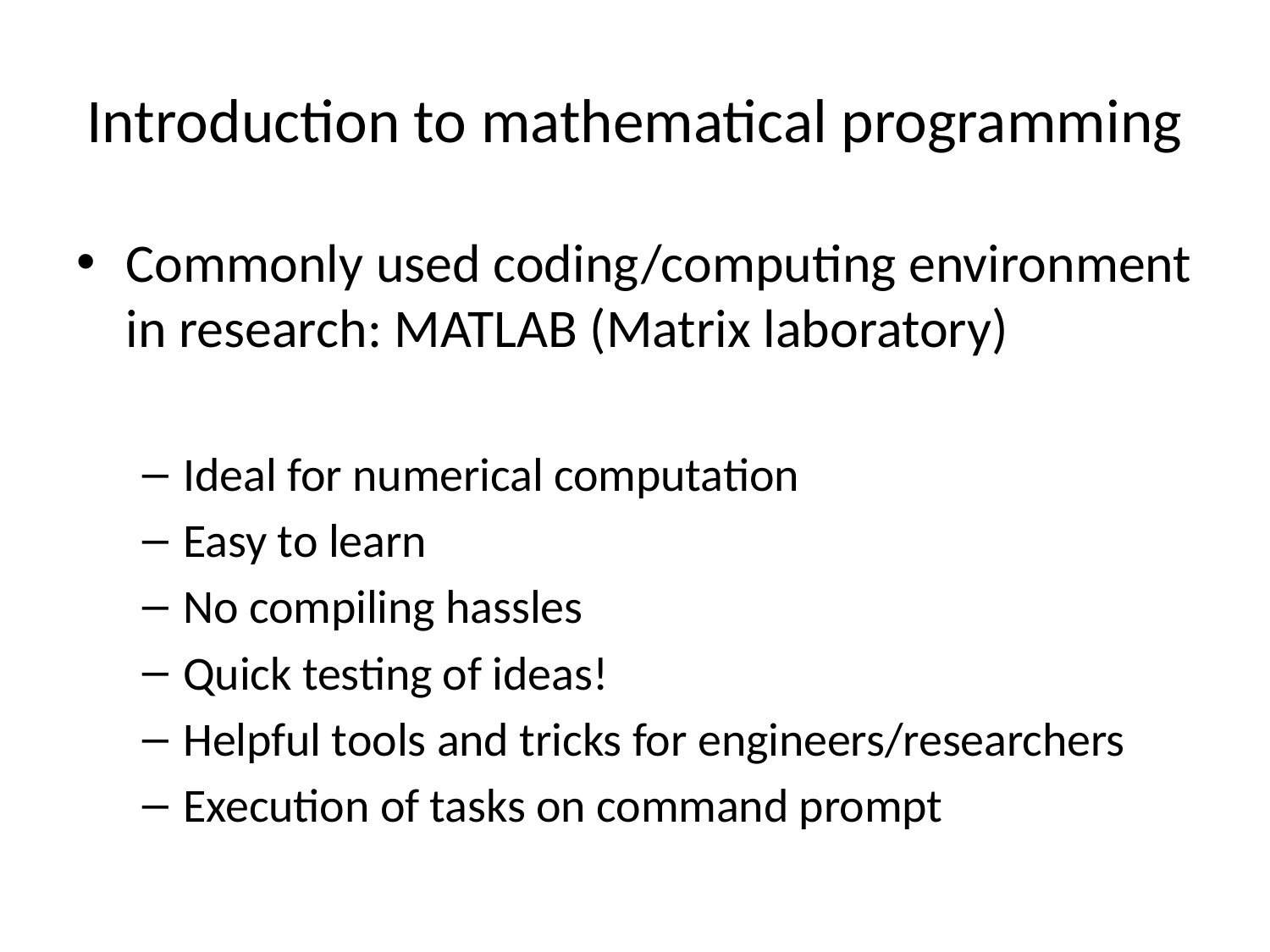

# Introduction to mathematical programming
Commonly used coding/computing environment in research: MATLAB (Matrix laboratory)

Ideal for numerical computation
Easy to learn
No compiling hassles
Quick testing of ideas!
Helpful tools and tricks for engineers/researchers
Execution of tasks on command prompt